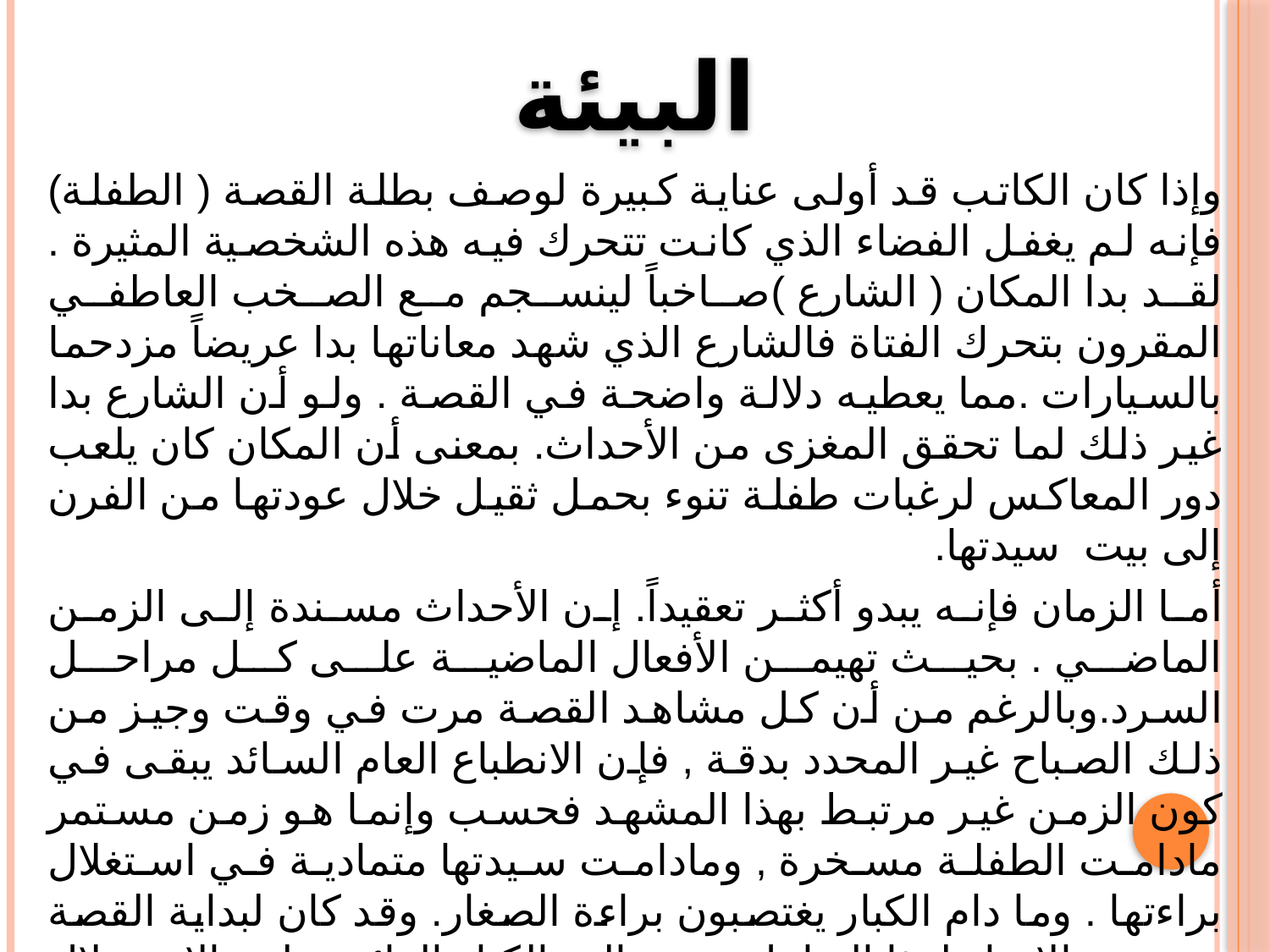

# البيئة
وإذا كان الكاتب قد أولى عناية كبيرة لوصف بطلة القصة ( الطفلة) فإنه لم يغفل الفضاء الذي كانت تتحرك فيه هذه الشخصية المثيرة . لقد بدا المكان ( الشارع )صاخباً لينسجم مع الصخب العاطفي المقرون بتحرك الفتاة فالشارع الذي شهد معاناتها بدا عريضاً مزدحما بالسيارات .مما يعطيه دلالة واضحة في القصة . ولو أن الشارع بدا غير ذلك لما تحقق المغزى من الأحداث. بمعنى أن المكان كان يلعب دور المعاكس لرغبات طفلة تنوء بحمل ثقيل خلال عودتها من الفرن إلى بيت  سيدتها.
أما الزمان فإنه يبدو أكثر تعقيداً. إن الأحداث مسندة إلى الزمن الماضي . بحيث تهيمن الأفعال الماضية على كل مراحل السرد.وبالرغم من أن كل مشاهد القصة مرت في وقت وجيز من ذلك الصباح غير المحدد بدقة , فإن الانطباع العام السائد يبقى في كون الزمن غير مرتبط بهذا المشهد فحسب وإنما هو زمن مستمر مادامت الطفلة مسخرة , ومادامت سيدتها متمادية في استغلال براءتها . وما دام الكبار يغتصبون براءة الصغار. وقد كان لبداية القصة نوع من الإيحاء لهذا التقابل بين عالم الكبار القائم على الاستغلال وعالم الطفولة إنسانا كبيراً مثلي ) , يظهر ذلك منذ الجملة الأولى:( كان غريبا أن تسأل طفلة صغيرة مثلها ....)لأن الكبار هم الذين كانوا سبب بلائها.